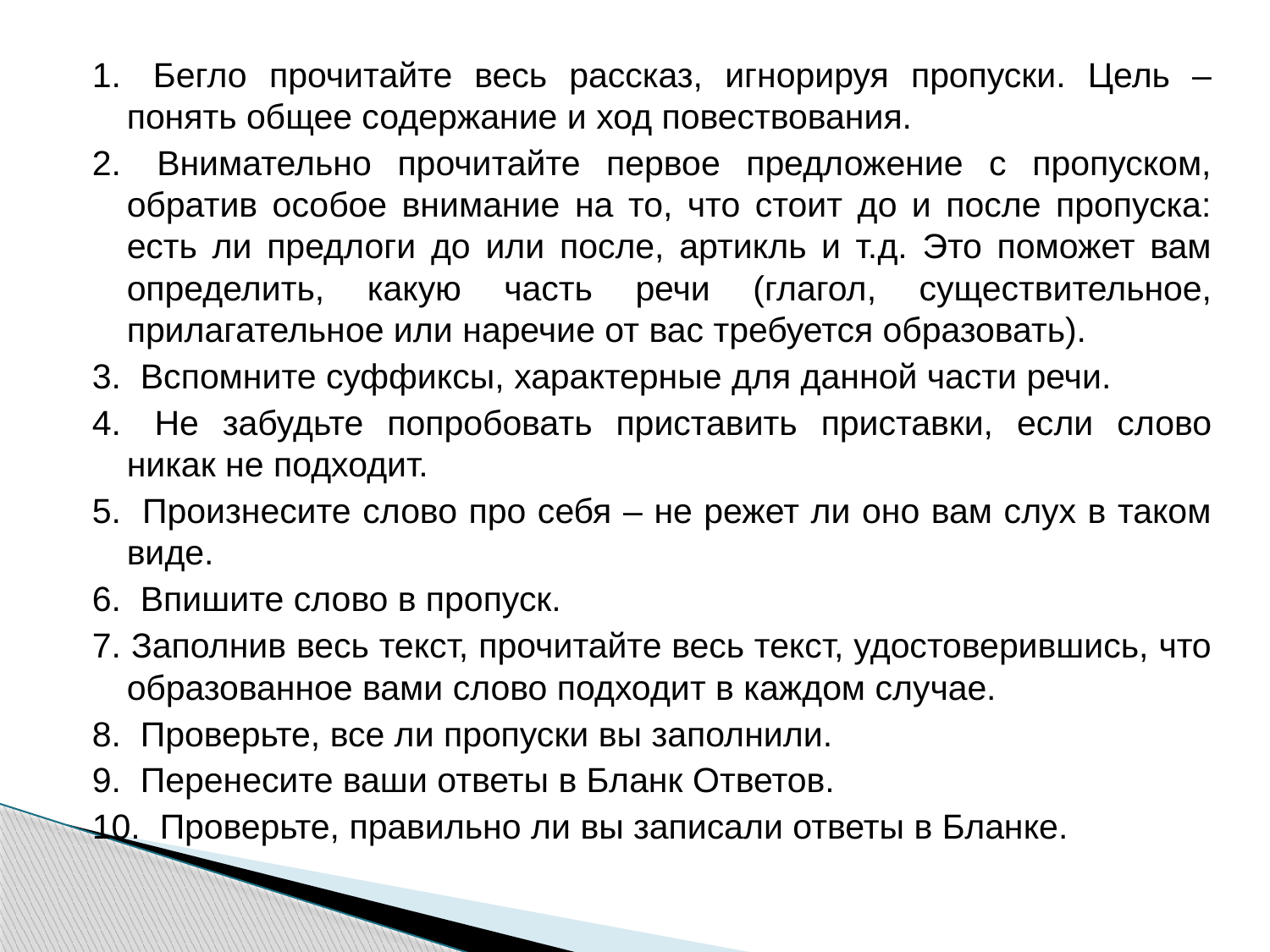

1.  Бегло прочитайте весь рассказ, игнорируя пропуски. Цель – понять общее содержание и ход повествования.
2.  Внимательно прочитайте первое предложение с пропуском, обратив особое внимание на то, что стоит до и после пропуска: есть ли предлоги до или после, артикль и т.д. Это поможет вам определить, какую часть речи (глагол, существительное, прилагательное или наречие от вас требуется образовать).
3.  Вспомните суффиксы, характерные для данной части речи.
4.  Не забудьте попробовать приставить приставки, если слово никак не подходит.
5.  Произнесите слово про себя – не режет ли оно вам слух в таком виде.
6.  Впишите слово в пропуск.
7. Заполнив весь текст, прочитайте весь текст, удостоверившись, что образованное вами слово подходит в каждом случае.
8.  Проверьте, все ли пропуски вы заполнили.
9.  Перенесите ваши ответы в Бланк Ответов.
10.  Проверьте, правильно ли вы записали ответы в Бланке.